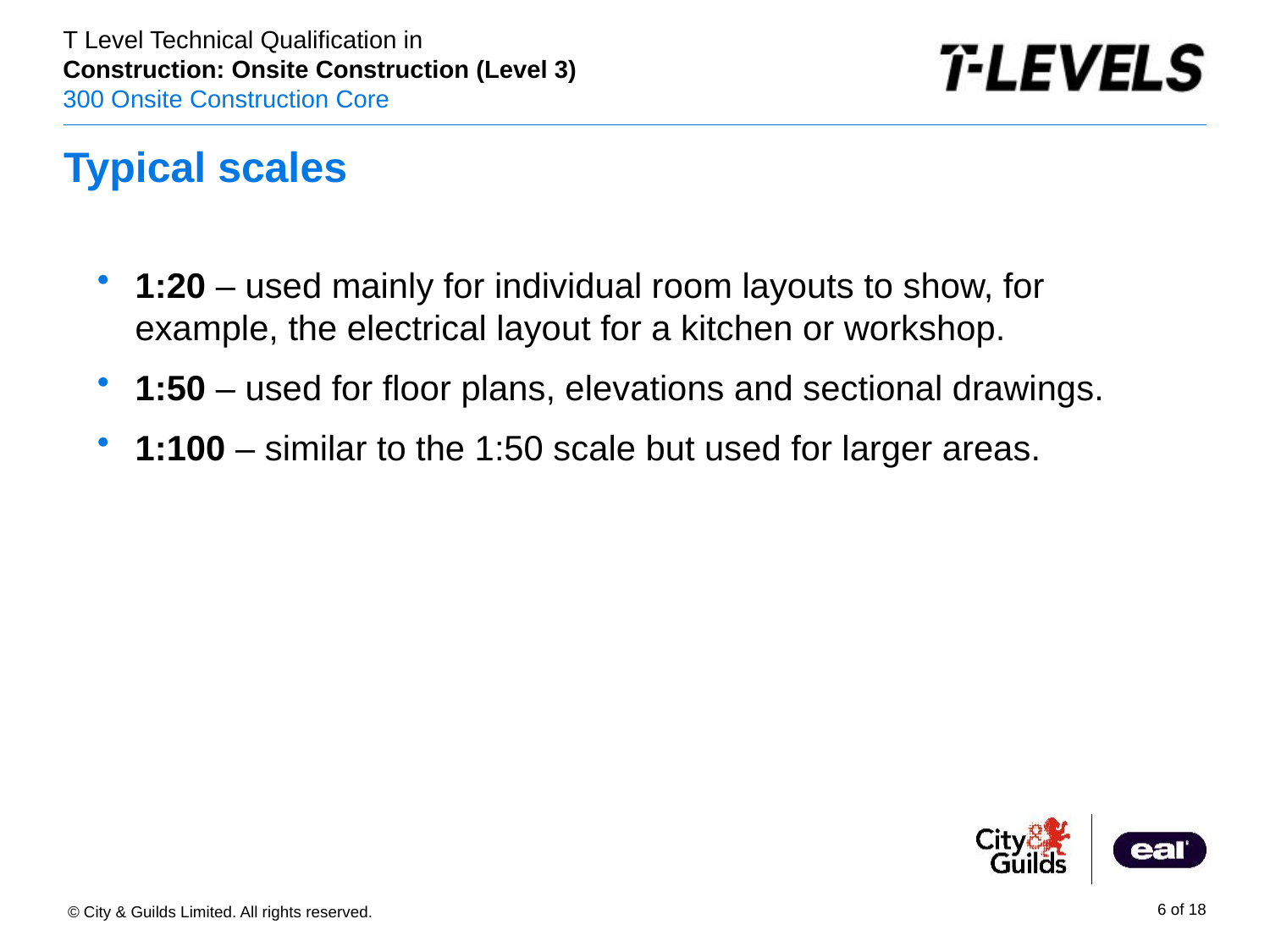

# Typical scales
1:20 – used mainly for individual room layouts to show, for example, the electrical layout for a kitchen or workshop.
1:50 – used for floor plans, elevations and sectional drawings.
1:100 – similar to the 1:50 scale but used for larger areas.